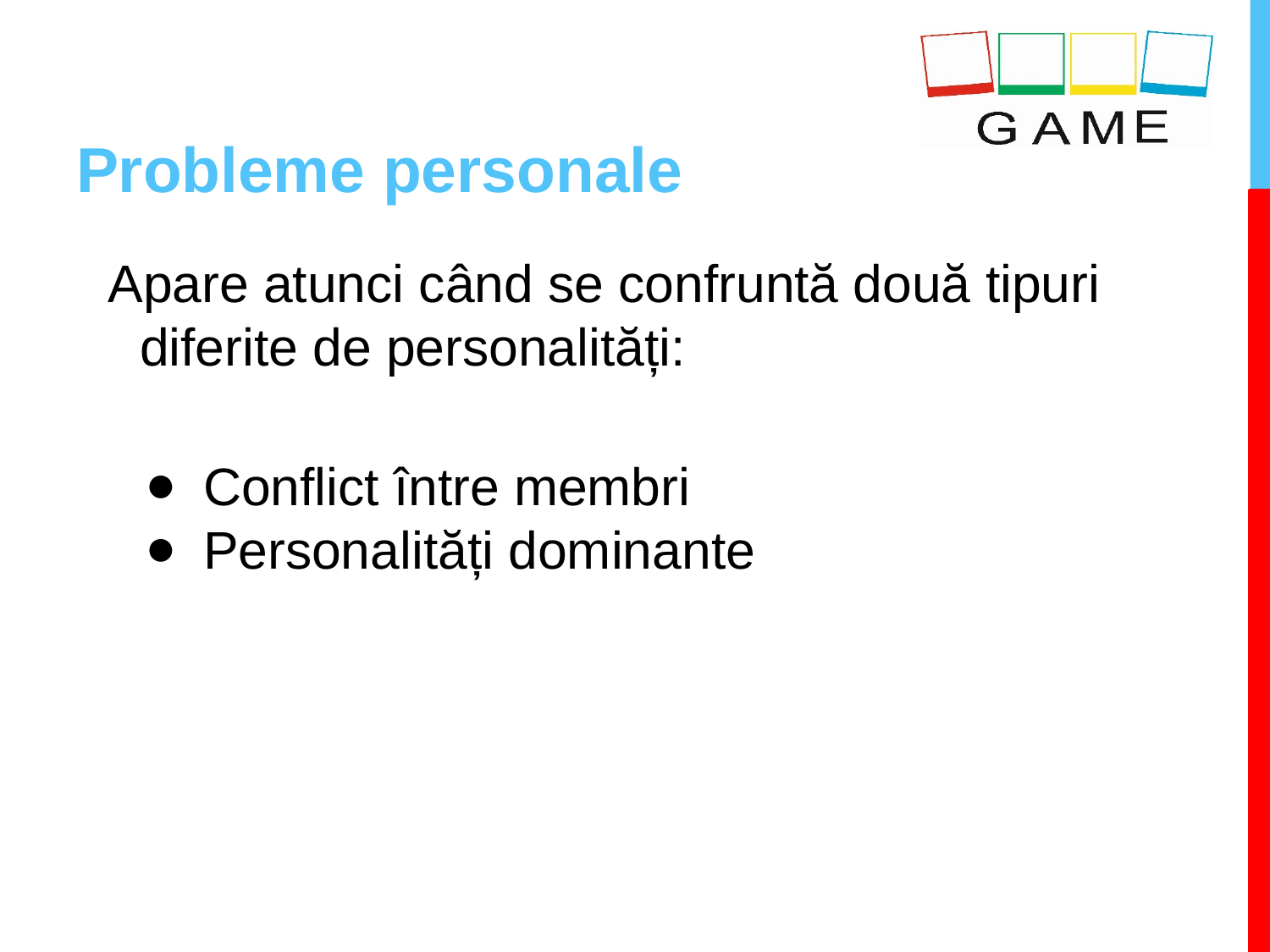

# Probleme personale
Apare atunci când se confruntă două tipuri diferite de personalități:

Conflict între membri
Personalități dominante